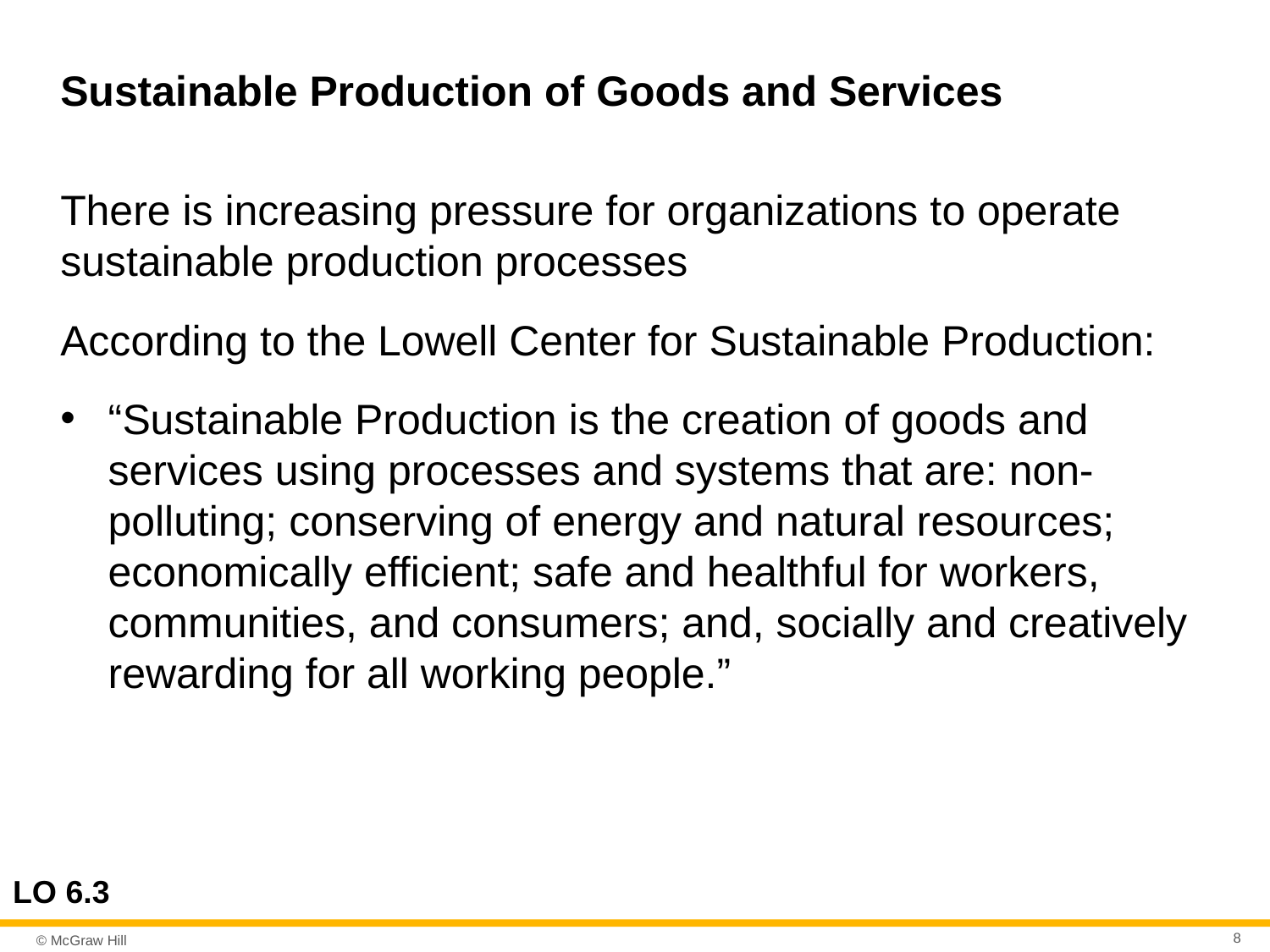

# Sustainable Production of Goods and Services
There is increasing pressure for organizations to operate sustainable production processes
According to the Lowell Center for Sustainable Production:
“Sustainable Production is the creation of goods and services using processes and systems that are: non-polluting; conserving of energy and natural resources; economically efficient; safe and healthful for workers, communities, and consumers; and, socially and creatively rewarding for all working people.”
LO 6.3